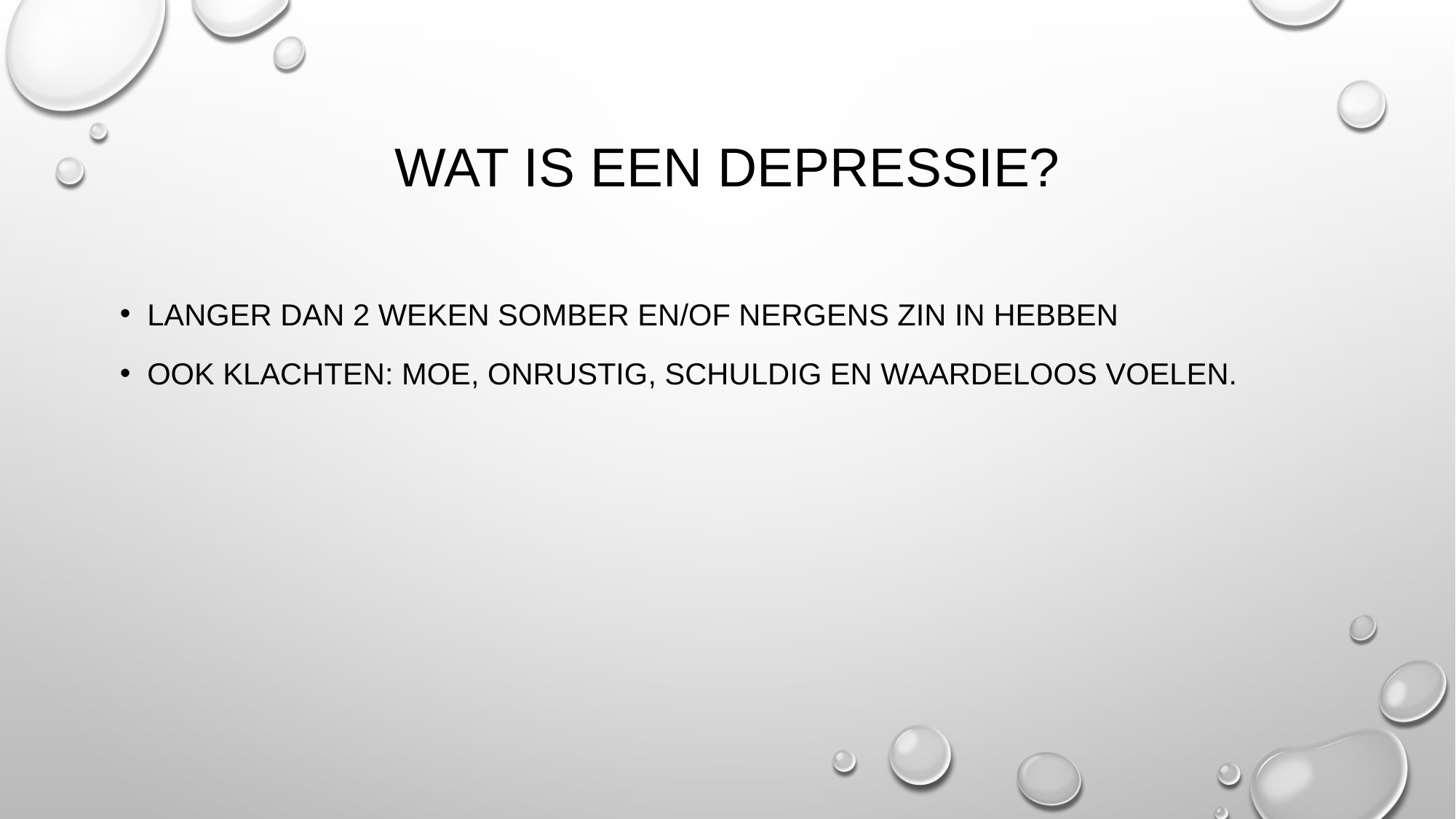

# Wat is een depressie?
langer dan 2 weken somber en/of nergens zin in hebben
Ook klachten: moe, onrustig, schuldig en waardeloos voelen.